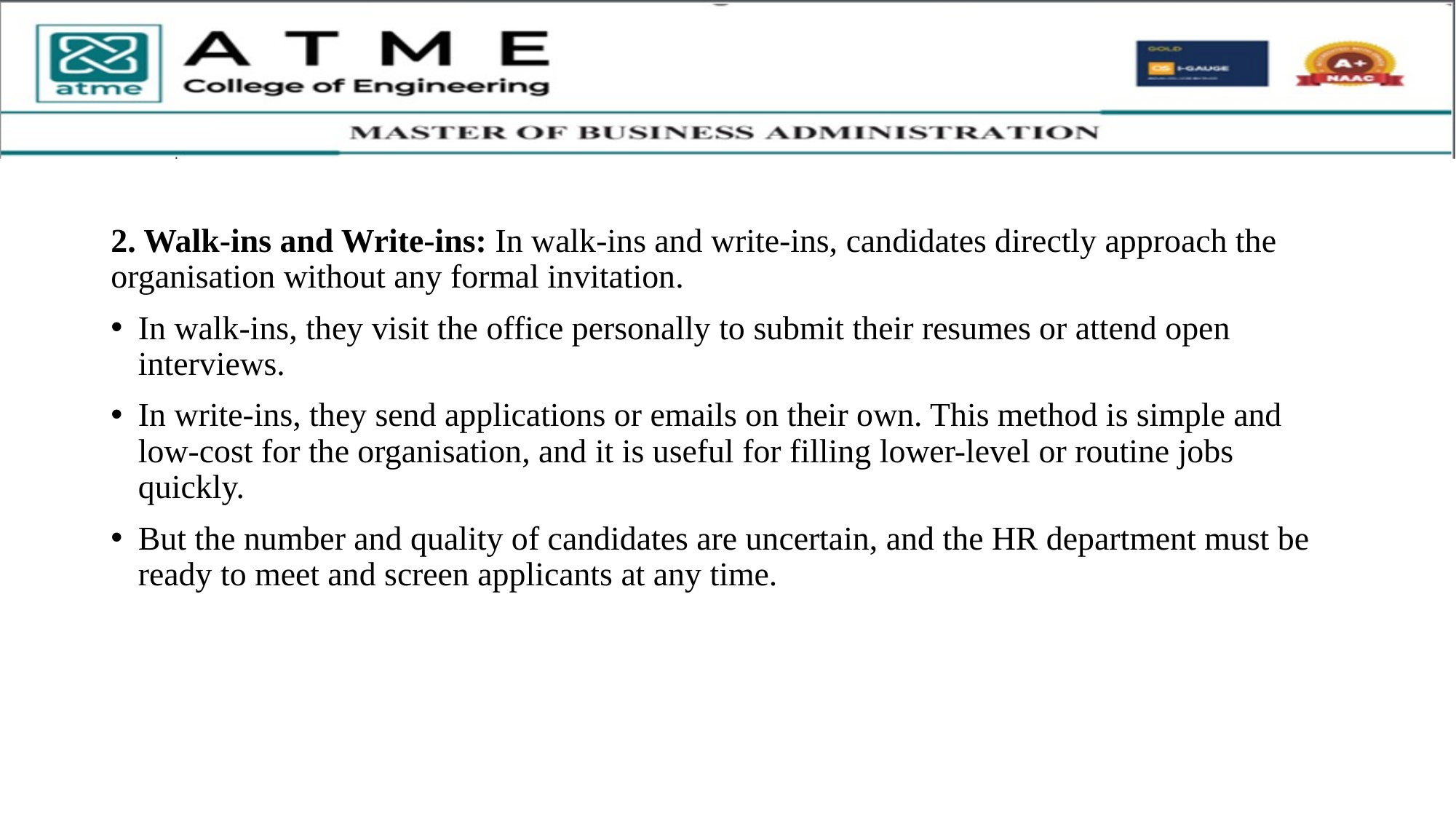

2. Walk-ins and Write-ins: In walk-ins and write-ins, candidates directly approach the organisation without any formal invitation.
In walk-ins, they visit the office personally to submit their resumes or attend open interviews.
In write-ins, they send applications or emails on their own. This method is simple and low-cost for the organisation, and it is useful for filling lower-level or routine jobs quickly.
But the number and quality of candidates are uncertain, and the HR department must be ready to meet and screen applicants at any time.